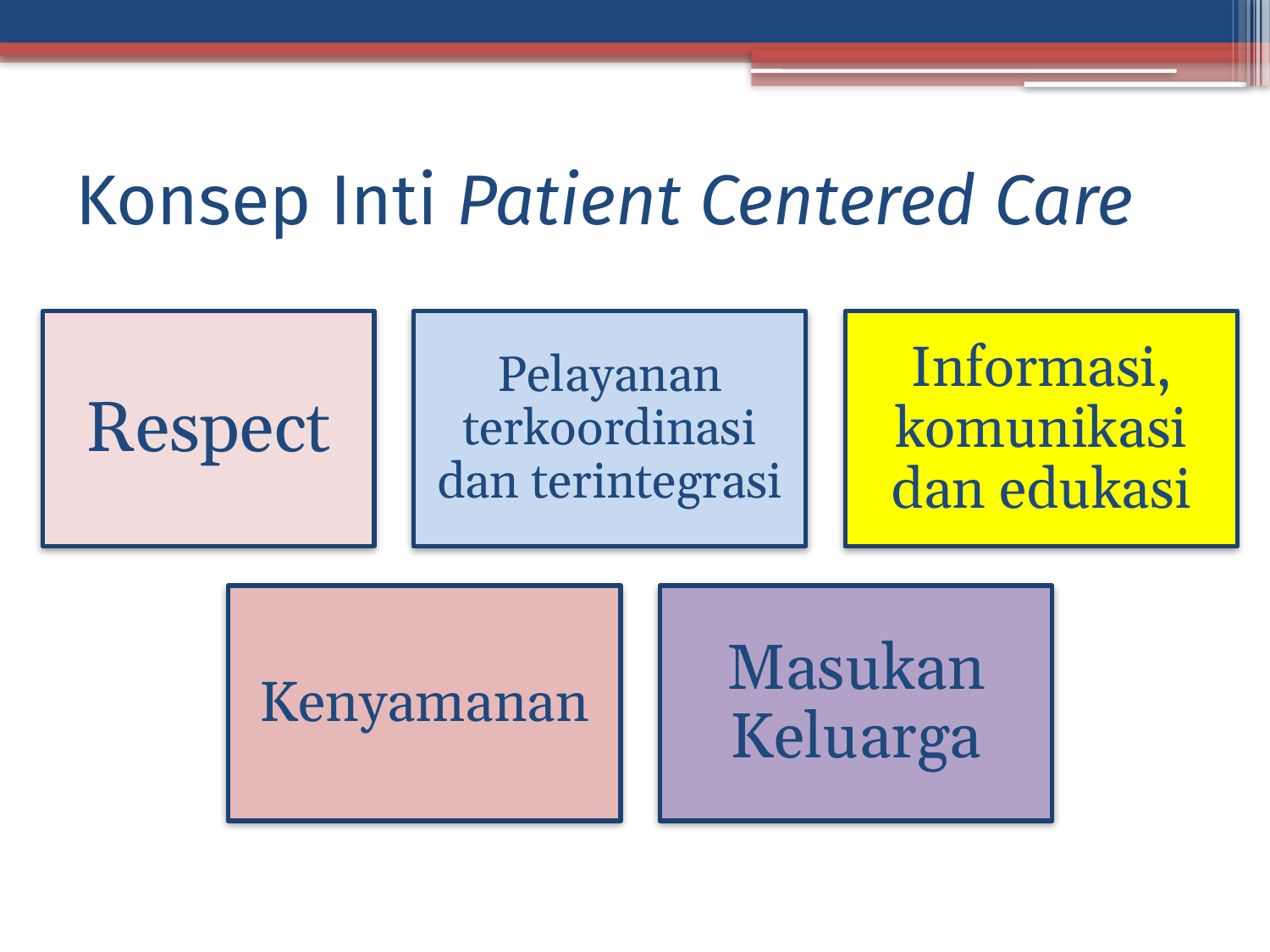

# Konsep Inti Patient Centered Care
Respect
Pelayanan terkoordinasi dan terintegrasi
Informasi, komunikasi dan edukasi
Kenyamanan
Masukan Keluarga